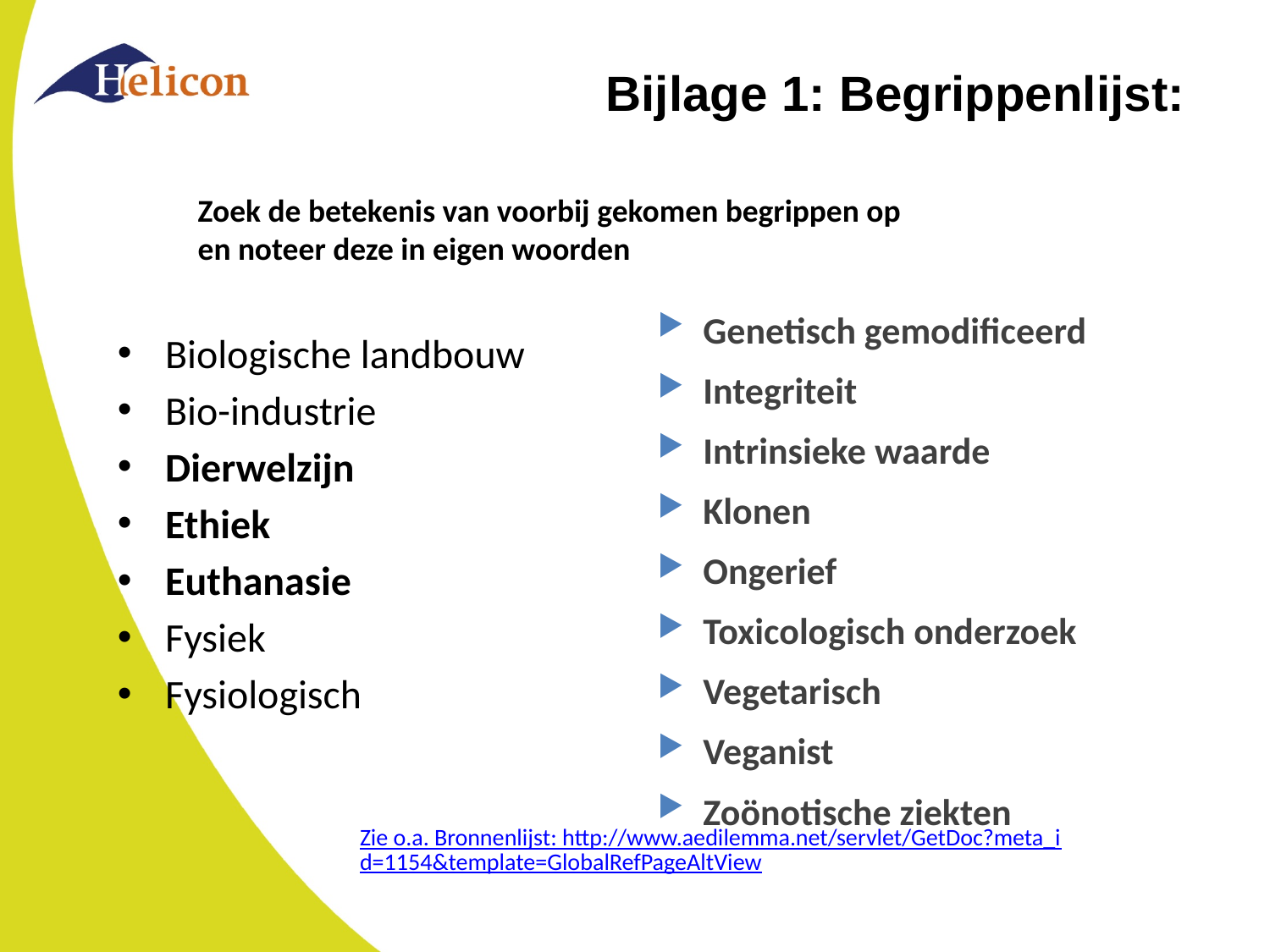

# Bijlage 1: Begrippenlijst:
Zoek de betekenis van voorbij gekomen begrippen op en noteer deze in eigen woorden
Genetisch gemodificeerd
Integriteit
Intrinsieke waarde
Klonen
Ongerief
Toxicologisch onderzoek
Vegetarisch
Veganist
Zoönotische ziekten

Biologische landbouw
Bio-industrie
Dierwelzijn
Ethiek
Euthanasie
Fysiek
Fysiologisch

Zie o.a. Bronnenlijst: http://www.aedilemma.net/servlet/GetDoc?meta_id=1154&template=GlobalRefPageAltView